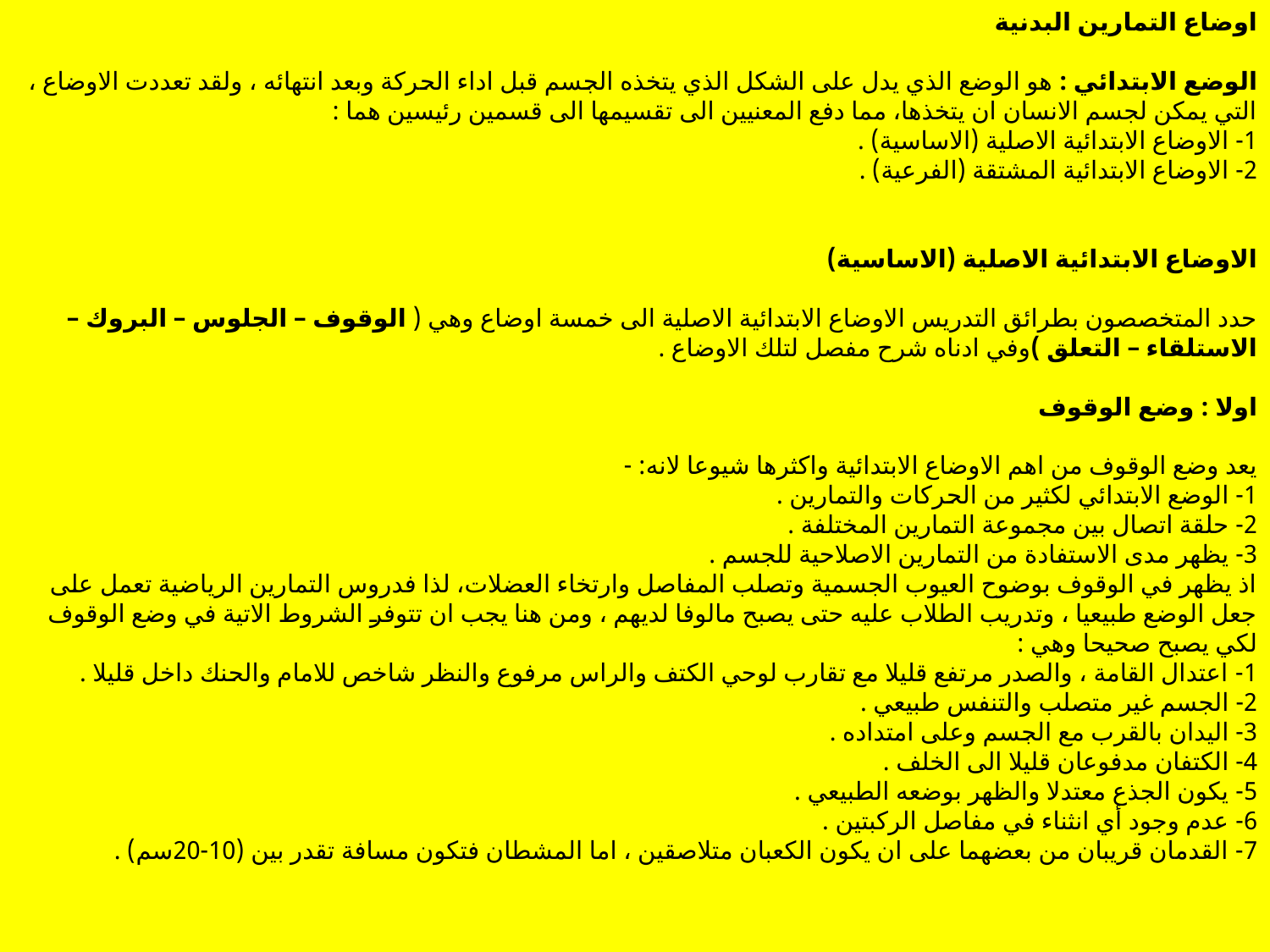

اوضاع التمارين البدنية

الوضع الابتدائي : هو الوضع الذي يدل على الشكل الذي يتخذه الجسم قبل اداء الحركة وبعد انتهائه ، ولقد تعددت الاوضاع ، التي يمكن لجسم الانسان ان يتخذها، مما دفع المعنيين الى تقسيمها الى قسمين رئيسين هما :
1- الاوضاع الابتدائية الاصلية (الاساسية) .
2- الاوضاع الابتدائية المشتقة (الفرعية) .

الاوضاع الابتدائية الاصلية (الاساسية)

حدد المتخصصون بطرائق التدريس الاوضاع الابتدائية الاصلية الى خمسة اوضاع وهي ( الوقوف – الجلوس – البروك – الاستلقاء – التعلق )وفي ادناه شرح مفصل لتلك الاوضاع .

اولا : وضع الوقوف

يعد وضع الوقوف من اهم الاوضاع الابتدائية واكثرها شيوعا لانه: -
1- الوضع الابتدائي لكثير من الحركات والتمارين .
2- حلقة اتصال بين مجموعة التمارين المختلفة .
3- يظهر مدى الاستفادة من التمارين الاصلاحية للجسم .
اذ يظهر في الوقوف بوضوح العيوب الجسمية وتصلب المفاصل وارتخاء العضلات، لذا فدروس التمارين الرياضية تعمل على جعل الوضع طبيعيا ، وتدريب الطلاب عليه حتى يصبح مالوفا لديهم ، ومن هنا يجب ان تتوفر الشروط الاتية في وضع الوقوف لكي يصبح صحيحا وهي :
1- اعتدال القامة ، والصدر مرتفع قليلا مع تقارب لوحي الكتف والراس مرفوع والنظر شاخص للامام والحنك داخل قليلا .
2- الجسم غير متصلب والتنفس طبيعي .
3- اليدان بالقرب مع الجسم وعلى امتداده .
4- الكتفان مدفوعان قليلا الى الخلف .
5- يكون الجذع معتدلا والظهر بوضعه الطبيعي .
6- عدم وجود أي انثناء في مفاصل الركبتين .
7- القدمان قريبان من بعضهما على ان يكون الكعبان متلاصقين ، اما المشطان فتكون مسافة تقدر بين (10-20سم) .